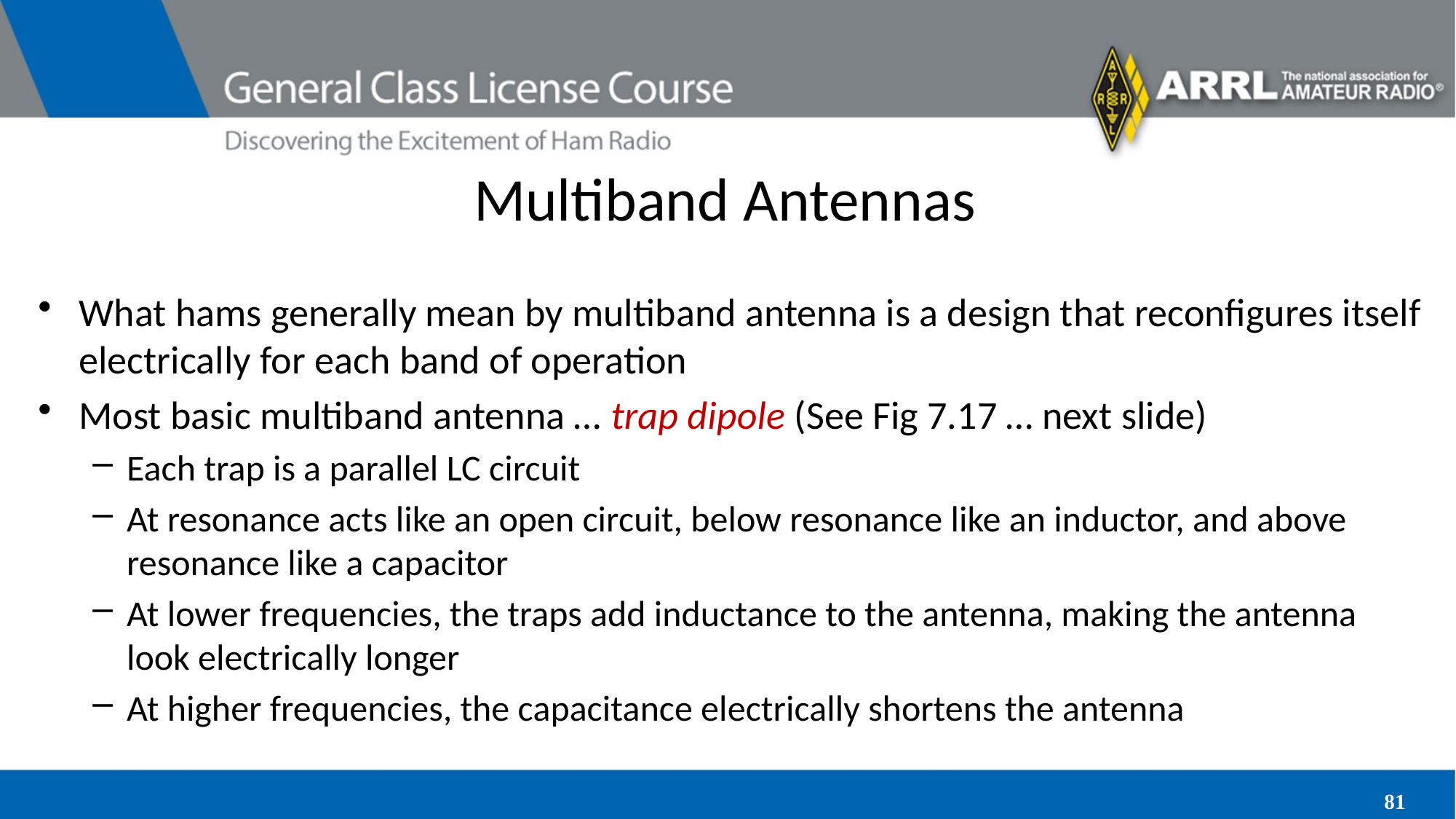

# Multiband Antennas
What hams generally mean by multiband antenna is a design that reconfigures itself electrically for each band of operation
Most basic multiband antenna … trap dipole (See Fig 7.17 … next slide)
Each trap is a parallel LC circuit
At resonance acts like an open circuit, below resonance like an inductor, and above resonance like a capacitor
At lower frequencies, the traps add inductance to the antenna, making the antenna look electrically longer
At higher frequencies, the capacitance electrically shortens the antenna